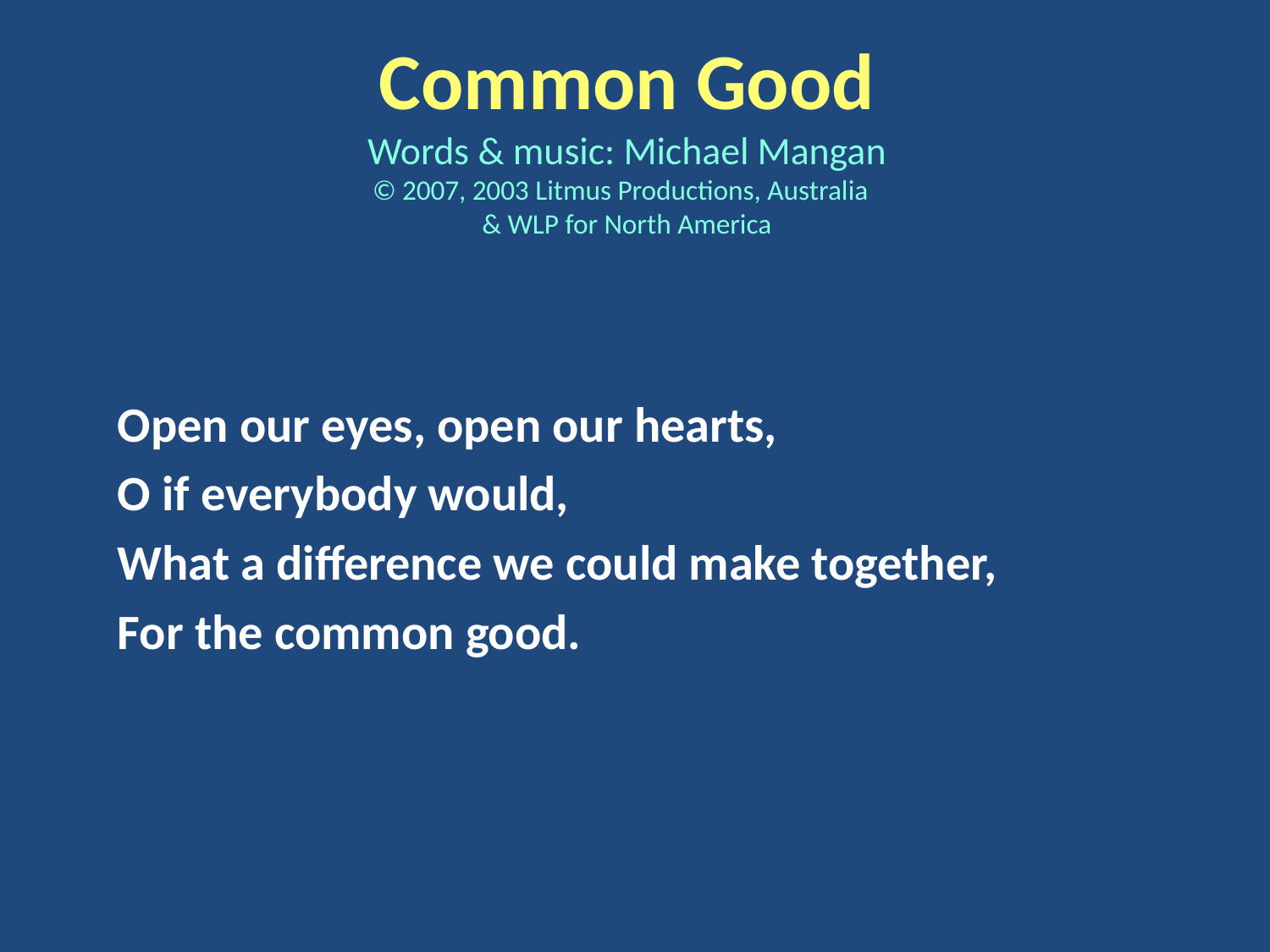

Common Good
Words & music: Michael Mangan
© 2007, 2003 Litmus Productions, Australia
& WLP for North America
Open our eyes, open our hearts,
O if everybody would,
What a difference we could make together,
For the common good.